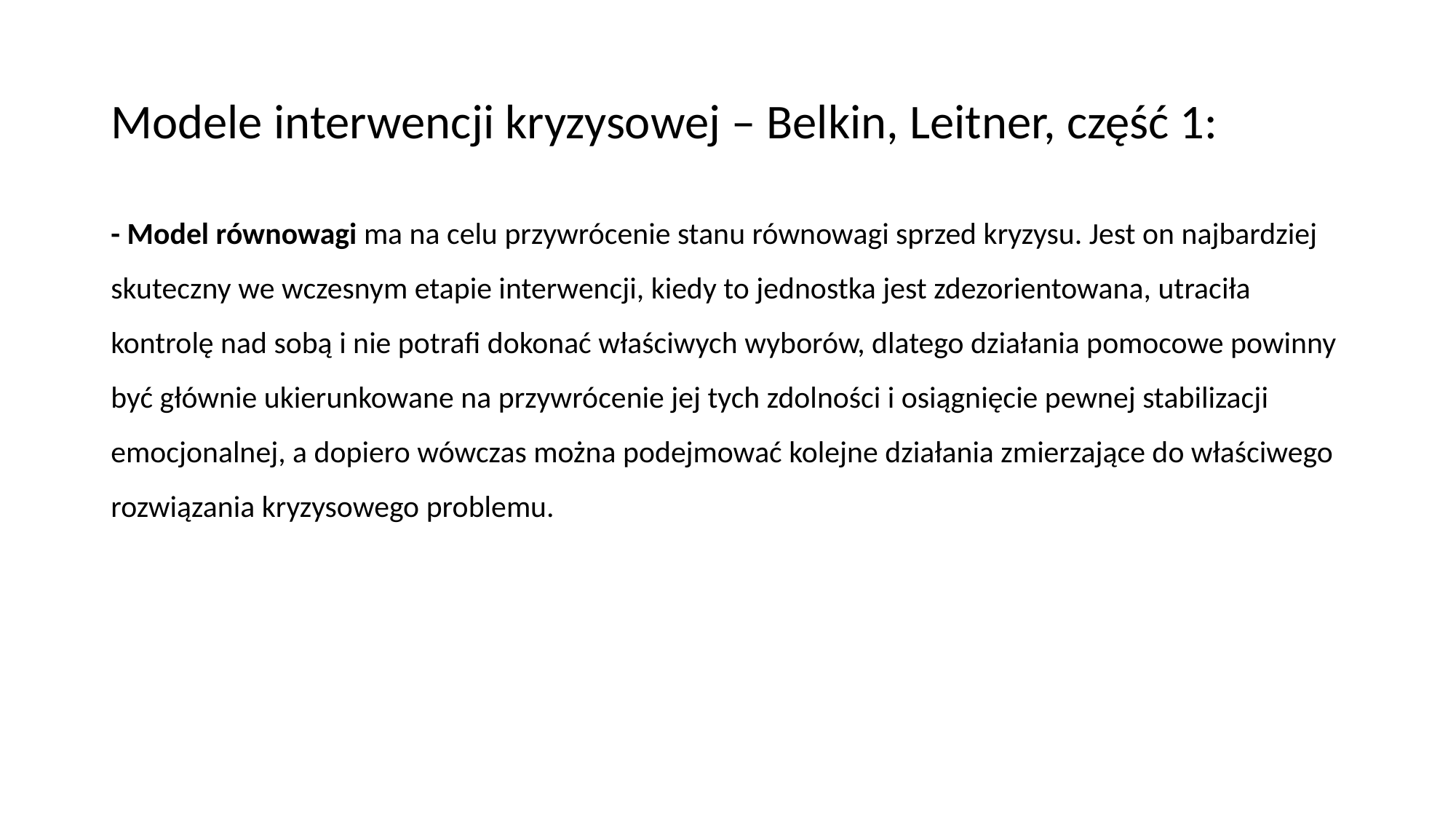

# Modele interwencji kryzysowej – Belkin, Leitner, część 1:
- Model równowagi ma na celu przywrócenie stanu równowagi sprzed kryzysu. Jest on najbardziej skuteczny we wczesnym etapie interwencji, kiedy to jednostka jest zdezorientowana, utraciła kontrolę nad sobą i nie potrafi dokonać właściwych wyborów, dlatego działania pomocowe powinny być głównie ukierunkowane na przywrócenie jej tych zdolności i osiągnięcie pewnej stabilizacji emocjonalnej, a dopiero wówczas można podejmować kolejne działania zmierzające do właściwego rozwiązania kryzysowego problemu.